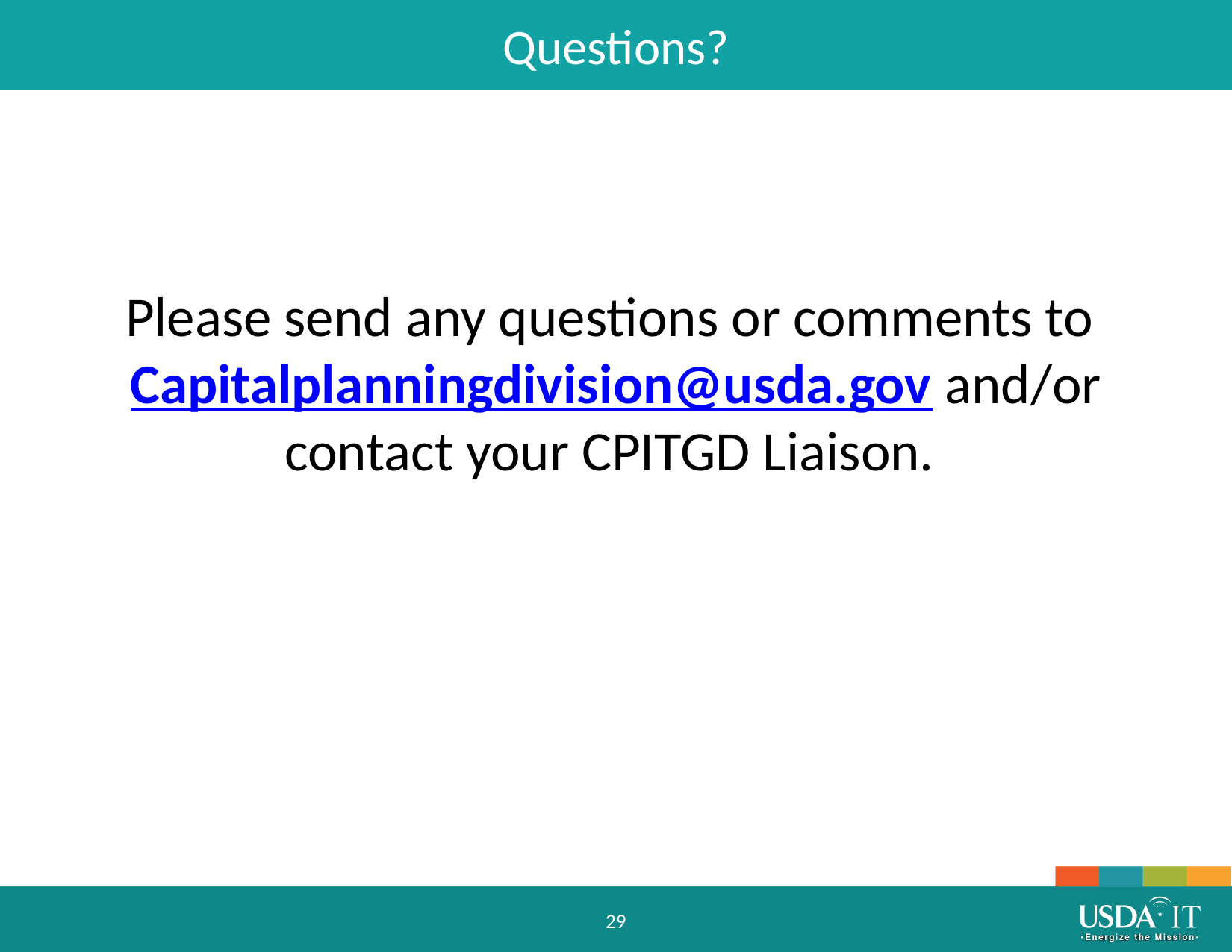

Questions?
Please send any questions or comments to Capitalplanningdivision@usda.gov and/or contact your CPITGD Liaison.
29